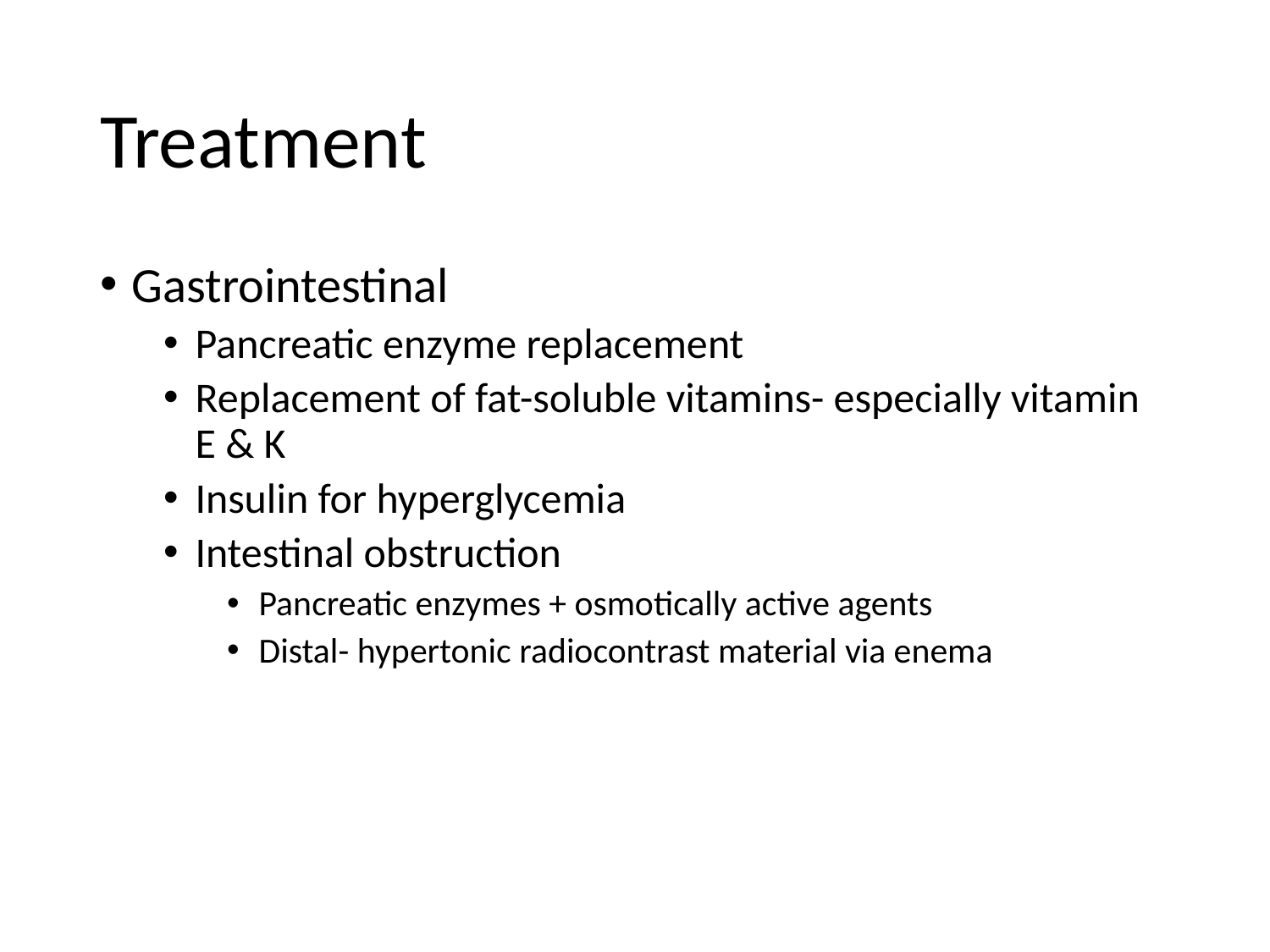

# Treatment
Gastrointestinal
Pancreatic enzyme replacement
Replacement of fat-soluble vitamins- especially vitamin E & K
Insulin for hyperglycemia
Intestinal obstruction
Pancreatic enzymes + osmotically active agents
Distal- hypertonic radiocontrast material via enema